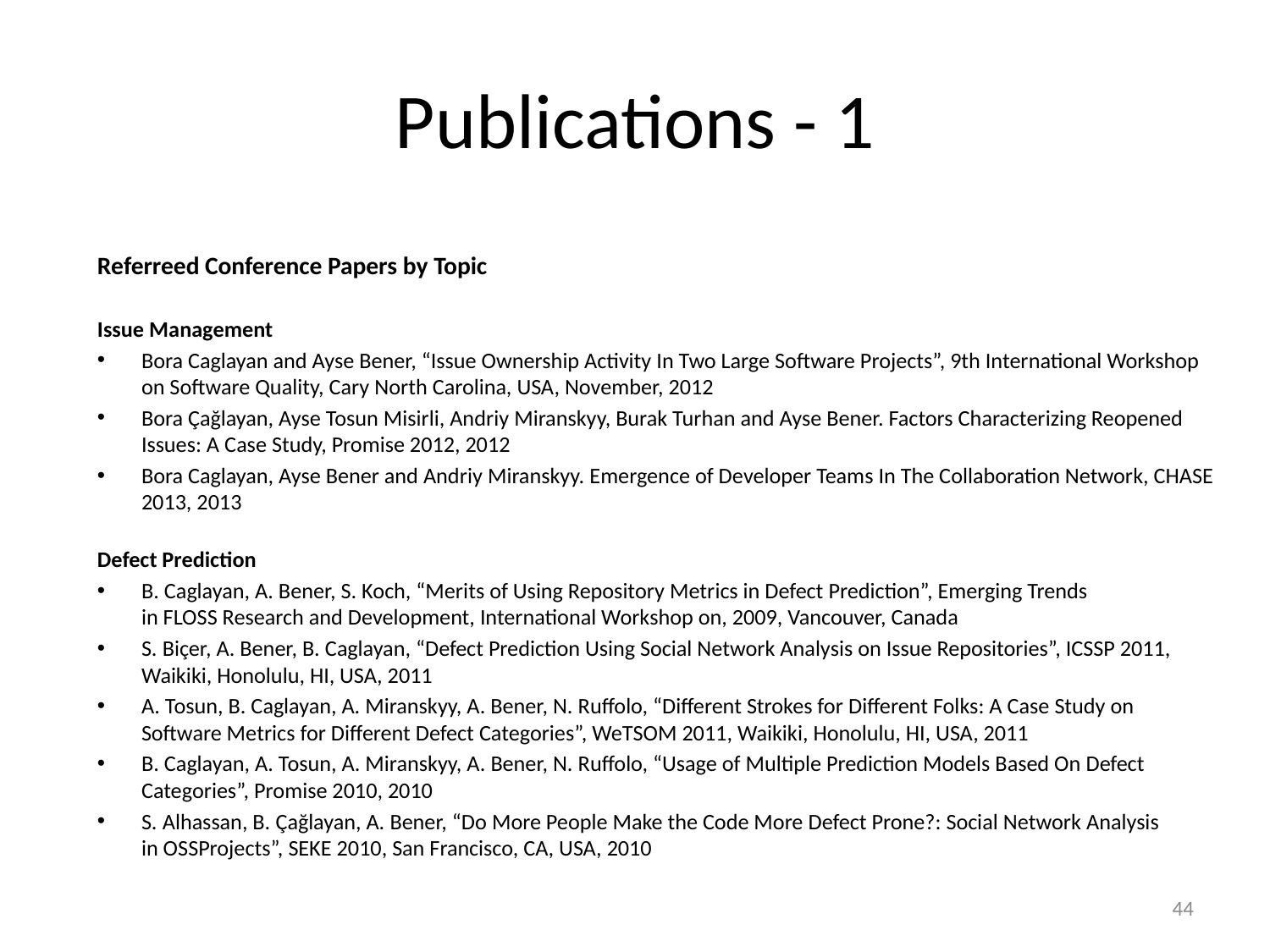

# Publications - 1
Referreed Conference Papers by Topic

Issue Management
Bora Caglayan and Ayse Bener, “Issue Ownership Activity In Two Large Software Projects”, 9th International Workshop on Software Quality, Cary North Carolina, USA, November, 2012
Bora Çağlayan, Ayse Tosun Misirli, Andriy Miranskyy, Burak Turhan and Ayse Bener. Factors Characterizing Reopened Issues: A Case Study, Promise 2012, 2012
Bora Caglayan, Ayse Bener and Andriy Miranskyy. Emergence of Developer Teams In The Collaboration Network, CHASE 2013, 2013
Defect Prediction
B. Caglayan, A. Bener, S. Koch, “Merits of Using Repository Metrics in Defect Prediction”, Emerging Trends in FLOSS Research and Development, International Workshop on, 2009, Vancouver, Canada
S. Biçer, A. Bener, B. Caglayan, “Defect Prediction Using Social Network Analysis on Issue Repositories”, ICSSP 2011, Waikiki, Honolulu, HI, USA, 2011
A. Tosun, B. Caglayan, A. Miranskyy, A. Bener, N. Ruffolo, “Different Strokes for Different Folks: A Case Study on Software Metrics for Different Defect Categories”, WeTSOM 2011, Waikiki, Honolulu, HI, USA, 2011
B. Caglayan, A. Tosun, A. Miranskyy, A. Bener, N. Ruffolo, “Usage of Multiple Prediction Models Based On Defect Categories”, Promise 2010, 2010
S. Alhassan, B. Çağlayan, A. Bener, “Do More People Make the Code More Defect Prone?: Social Network Analysis in OSSProjects”, SEKE 2010, San Francisco, CA, USA, 2010

44